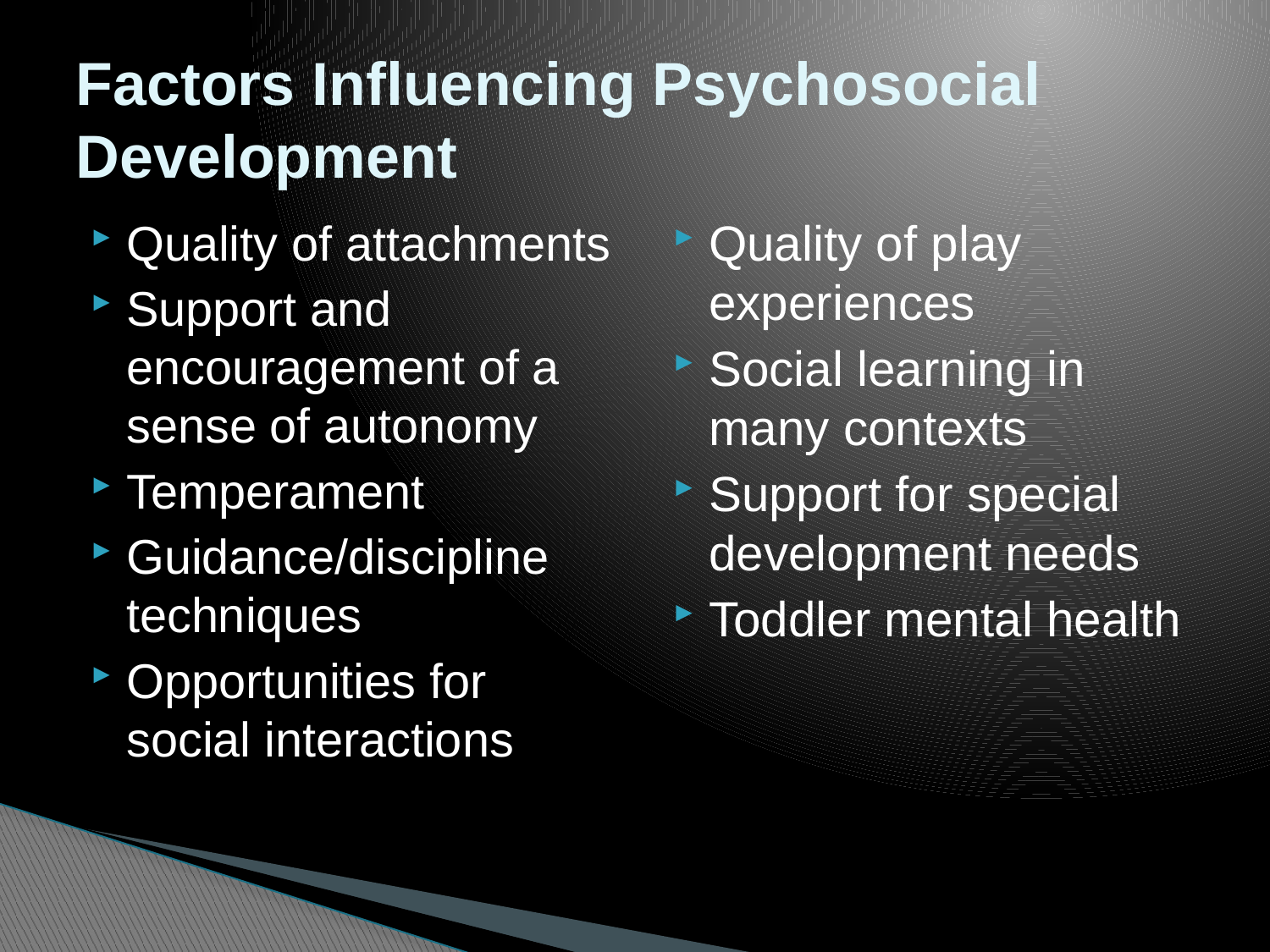

# Factors Influencing Psychosocial Development
Quality of attachments
Support and encouragement of a sense of autonomy
Temperament
Guidance/discipline techniques
Opportunities for social interactions

Quality of play experiences
Social learning in many contexts
Support for special development needs
Toddler mental health